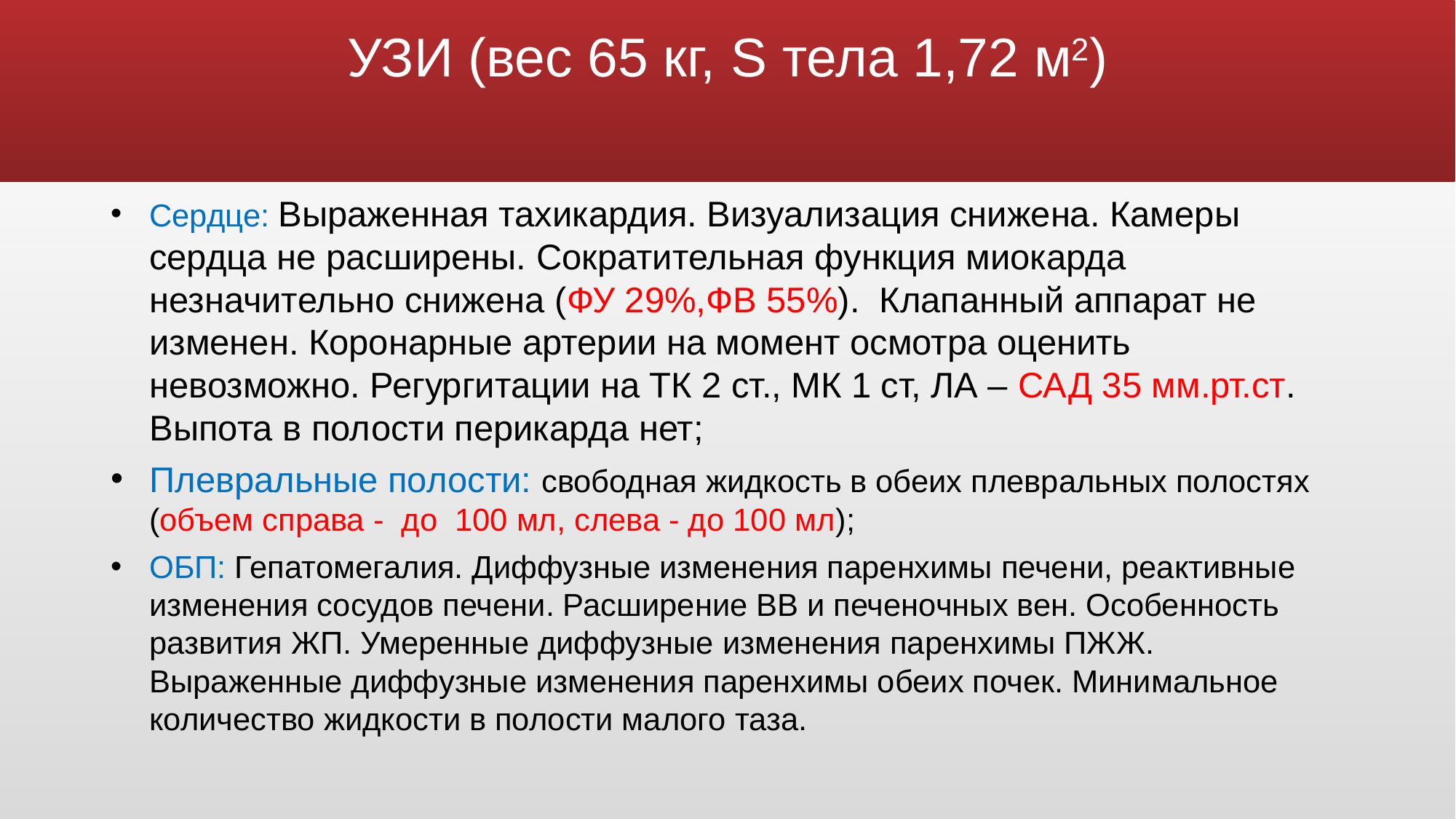

# УЗИ (вес 65 кг, S тела 1,72 м2)
Сердце: Выраженная тахикардия. Визуализация снижена. Камеры сердца не расширены. Сократительная функция миокарда незначительно снижена (ФУ 29%,ФВ 55%).  Клапанный аппарат не изменен. Коронарные артерии на момент осмотра оценить невозможно. Регургитации на ТК 2 ст., МК 1 ст, ЛА – САД 35 мм.рт.ст. Выпота в полости перикарда нет;
Плевральные полости: свободная жидкость в обеих плевральных полостях (объем справа -  до  100 мл, слева - до 100 мл);
ОБП: Гепатомегалия. Диффузные изменения паренхимы печени, реактивные изменения сосудов печени. Расширение ВВ и печеночных вен. Особенность развития ЖП. Умеренные диффузные изменения паренхимы ПЖЖ. Выраженные диффузные изменения паренхимы обеих почек. Минимальное количество жидкости в полости малого таза.